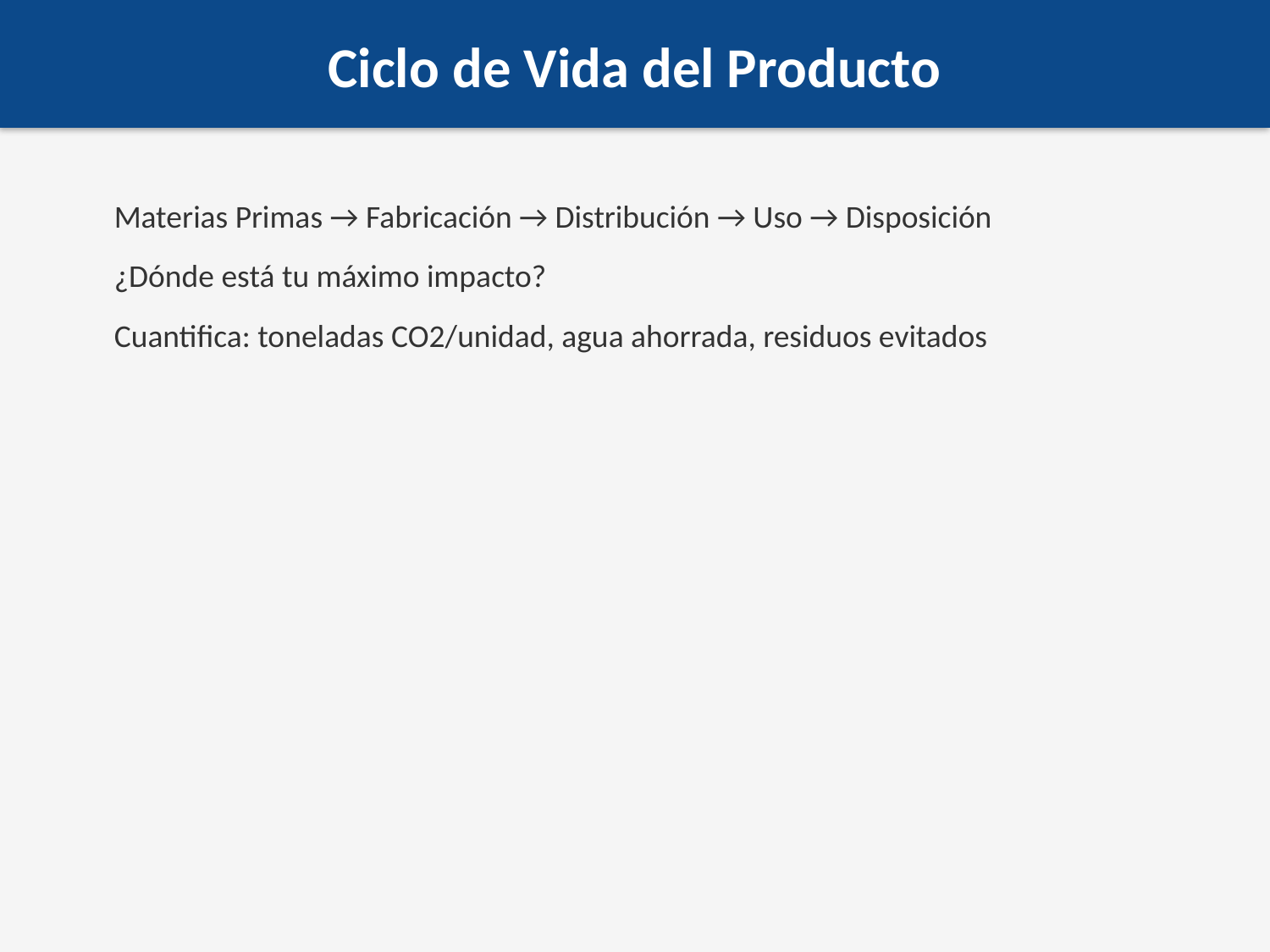

Ciclo de Vida del Producto
Materias Primas → Fabricación → Distribución → Uso → Disposición
¿Dónde está tu máximo impacto?
Cuantifica: toneladas CO2/unidad, agua ahorrada, residuos evitados